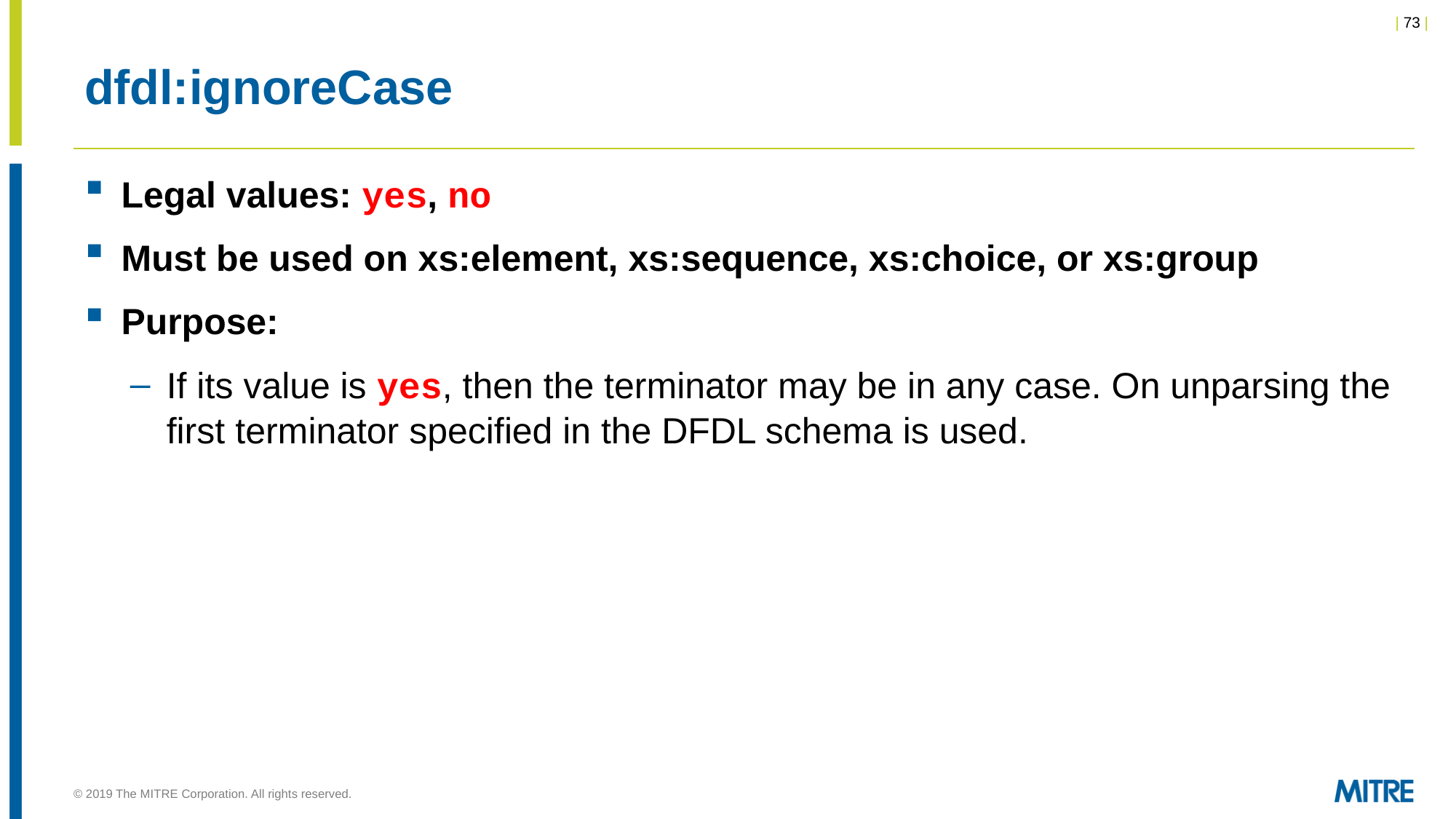

# dfdl:ignoreCase
Legal values: yes, no
Must be used on xs:element, xs:sequence, xs:choice, or xs:group
Purpose:
If its value is yes, then the terminator may be in any case. On unparsing the first terminator specified in the DFDL schema is used.
© 2019 The MITRE Corporation. All rights reserved.